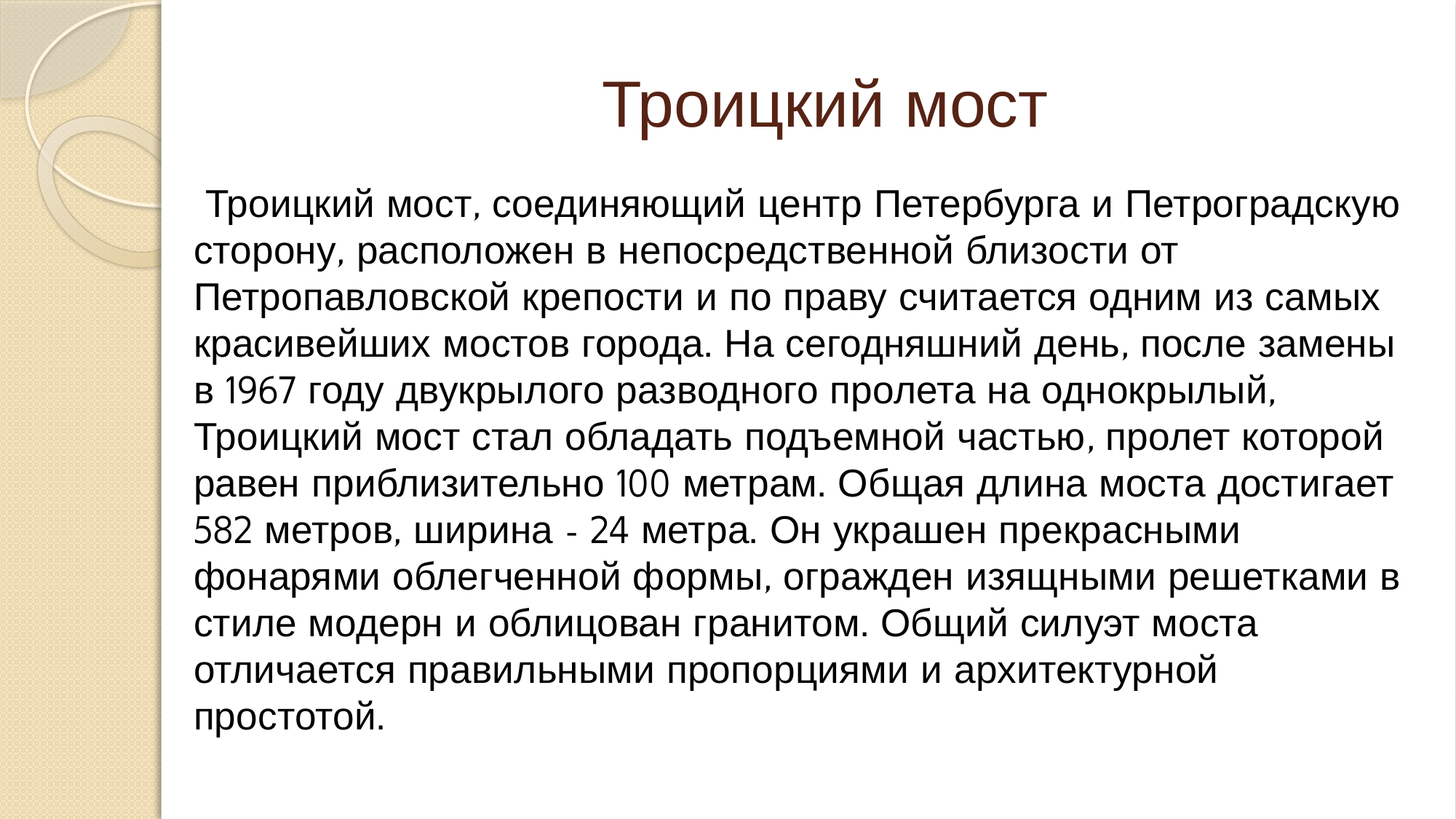

# Троицкий мост
 Троицкий мост, соединяющий центр Петербурга и Петроградскую сторону, расположен в непосредственной близости от Петропавловской крепости и по праву считается одним из самых красивейших мостов города. На сегодняшний день, после замены в 1967 году двукрылого разводного пролета на однокрылый, Троицкий мост стал обладать подъемной частью, пролет которой равен приблизительно 100 метрам. Общая длина моста достигает 582 метров, ширина - 24 метра. Он украшен прекрасными фонарями облегченной формы, огражден изящными решетками в стиле модерн и облицован гранитом. Общий силуэт моста отличается правильными пропорциями и архитектурной простотой.